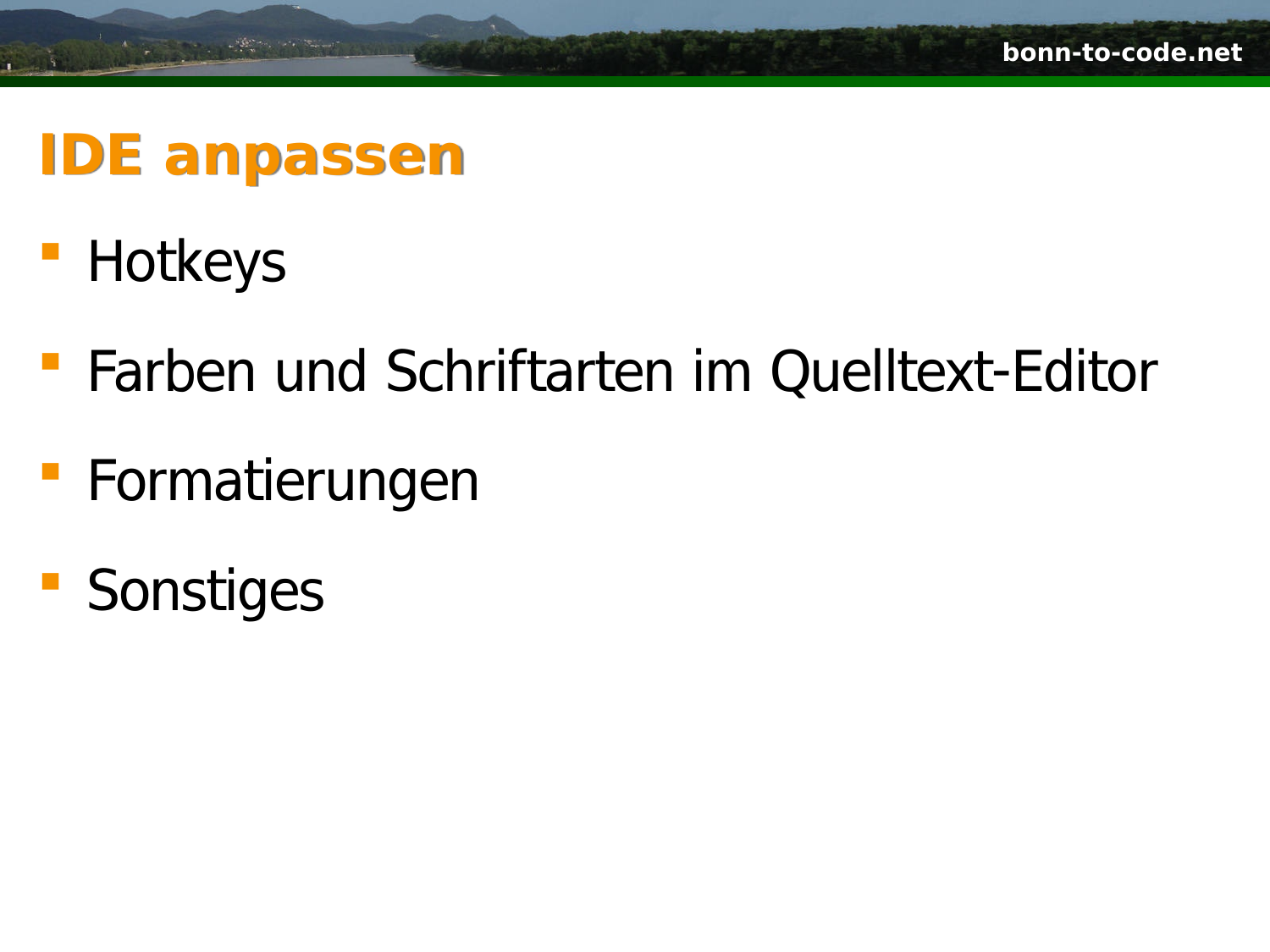

# IDE anpassen
Hotkeys
Farben und Schriftarten im Quelltext-Editor
Formatierungen
Sonstiges